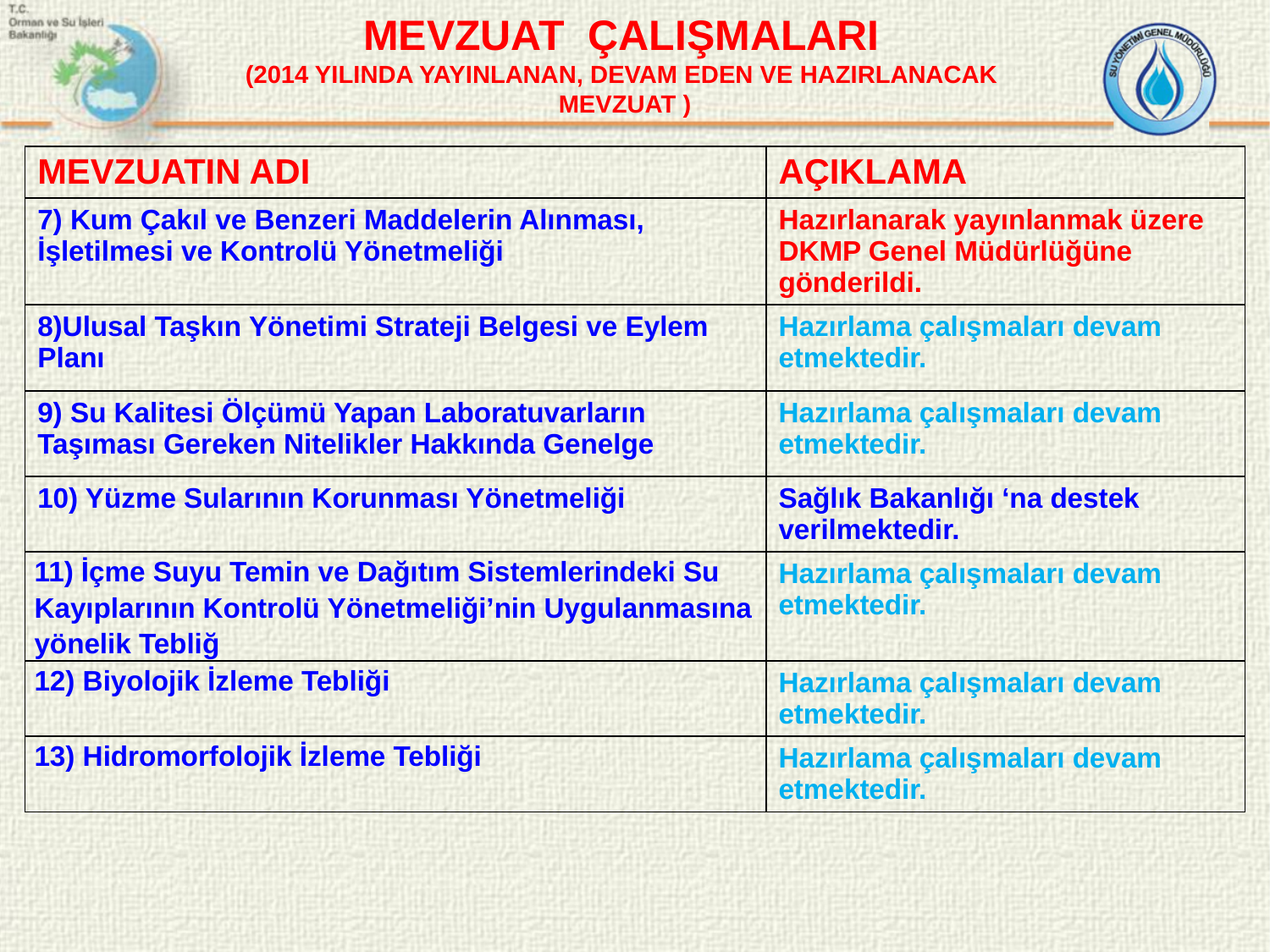

# MEVZUAT  ÇALIŞMALARI (2014 YILINDA YAYINLANAN, DEVAM EDEN VE HAZIRLANACAK MEVZUAT )
| MEVZUATIN ADI | AÇIKLAMA |
| --- | --- |
| 7) Kum Çakıl ve Benzeri Maddelerin Alınması, İşletilmesi ve Kontrolü Yönetmeliği | Hazırlanarak yayınlanmak üzere DKMP Genel Müdürlüğüne gönderildi. |
| 8)Ulusal Taşkın Yönetimi Strateji Belgesi ve Eylem Planı | Hazırlama çalışmaları devam etmektedir. |
| 9) Su Kalitesi Ölçümü Yapan Laboratuvarların Taşıması Gereken Nitelikler Hakkında Genelge | Hazırlama çalışmaları devam etmektedir. |
| 10) Yüzme Sularının Korunması Yönetmeliği | Sağlık Bakanlığı ‘na destek verilmektedir. |
| 11) İçme Suyu Temin ve Dağıtım Sistemlerindeki Su Kayıplarının Kontrolü Yönetmeliği’nin Uygulanmasına yönelik Tebliğ | Hazırlama çalışmaları devam etmektedir. |
| 12) Biyolojik İzleme Tebliği | Hazırlama çalışmaları devam etmektedir. |
| 13) Hidromorfolojik İzleme Tebliği | Hazırlama çalışmaları devam etmektedir. |